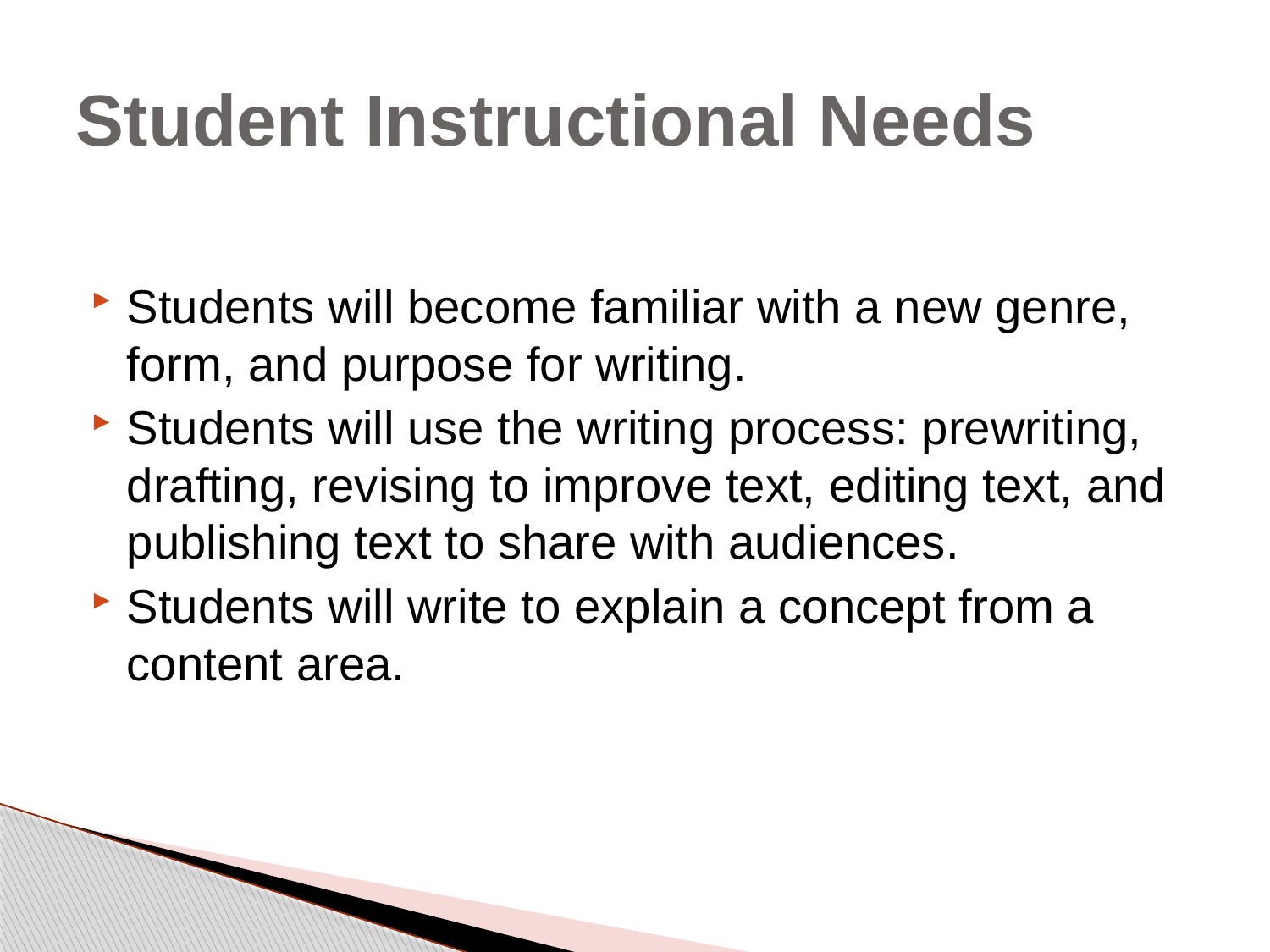

# Student Instructional Needs

Students will become familiar with a new genre, form, and purpose for writing.
Students will use the writing process: prewriting, drafting, revising to improve text, editing text, and publishing text to share with audiences.
Students will write to explain a concept from a content area.